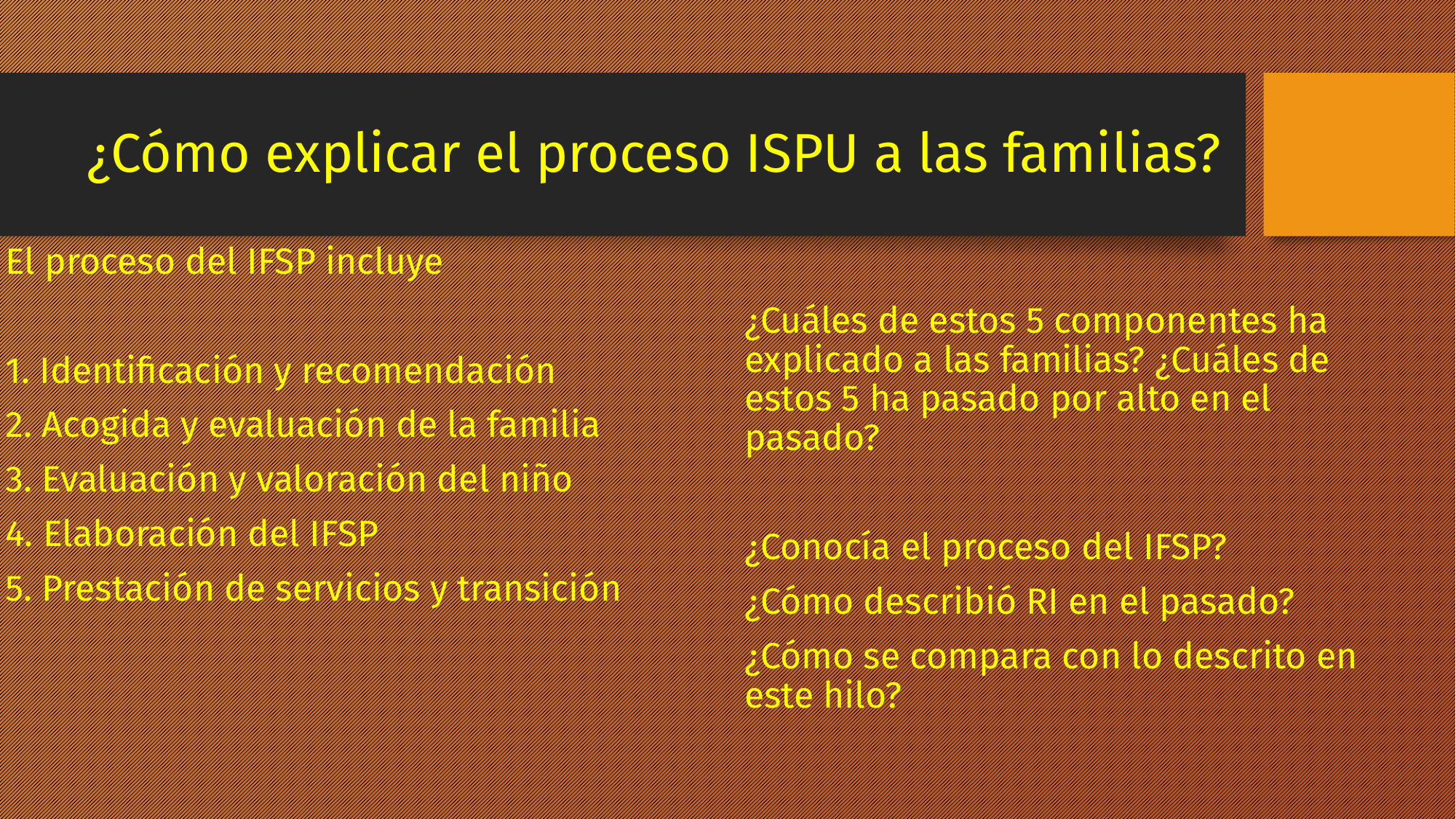

# ¿Cómo explicar el proceso ISPU a las familias?
El proceso del IFSP incluye

1. Identificación y recomendación
2. Acogida y evaluación de la familia
3. Evaluación y valoración del niño
4. Elaboración del IFSP
5. Prestación de servicios y transición

¿Cuáles de estos 5 componentes ha explicado a las familias? ¿Cuáles de estos 5 ha pasado por alto en el pasado?

¿Conocía el proceso del IFSP?
¿Cómo describió RI en el pasado?
¿Cómo se compara con lo descrito en este hilo?